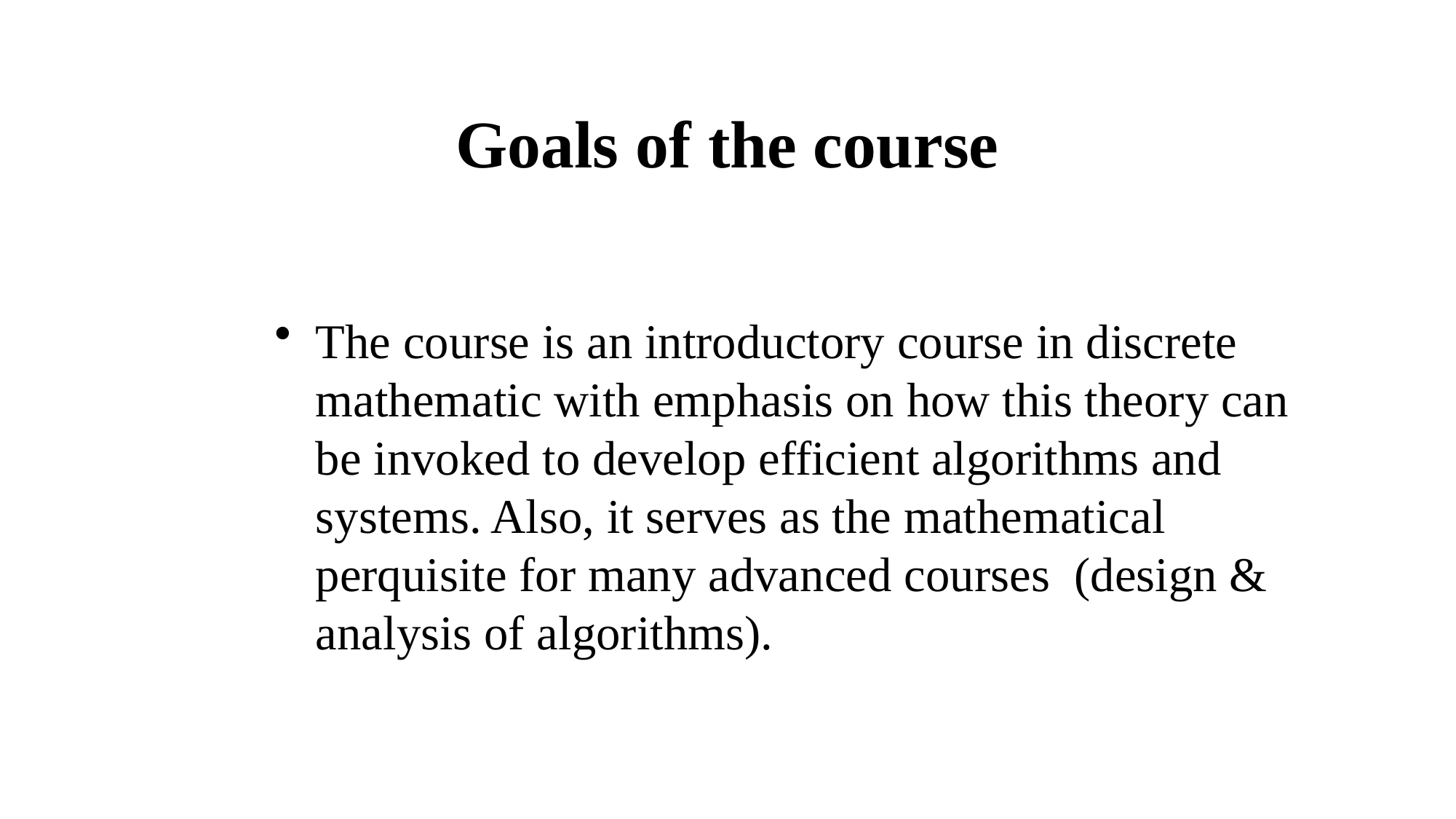

# Goals of the course

The course is an introductory course in discrete mathematic with emphasis on how this theory can be invoked to develop efficient algorithms and systems. Also, it serves as the mathematical perquisite for many advanced courses  (design & analysis of algorithms).